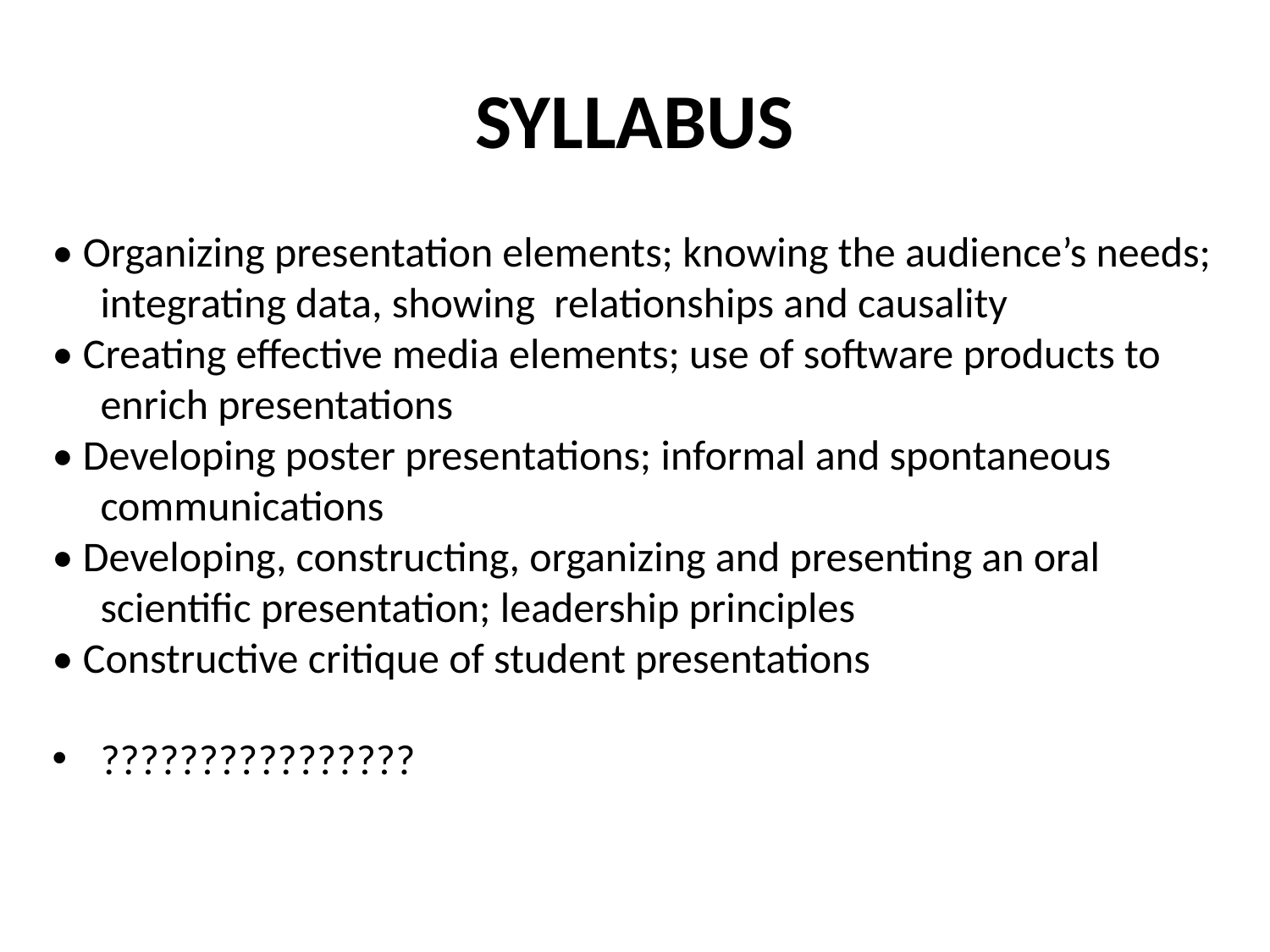

# SYLLABUS
• Organizing presentation elements; knowing the audience’s needs; integrating data, showing  relationships and causality
• Creating effective media elements; use of software products to enrich presentations
• Developing poster presentations; informal and spontaneous communications
• Developing, constructing, organizing and presenting an oral scientific presentation; leadership principles
• Constructive critique of student presentations

????????????????